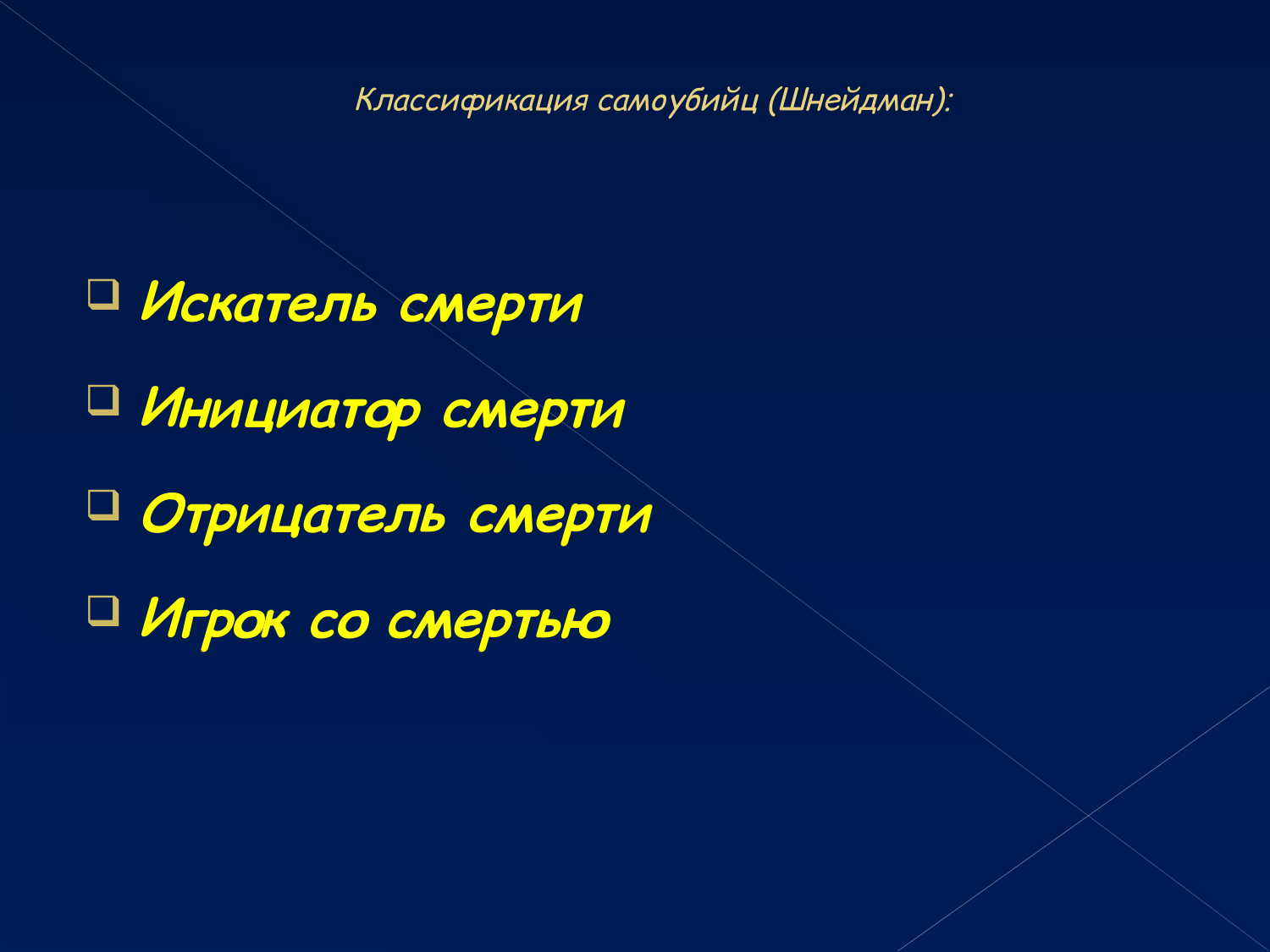

# Классификация самоубийц (Шнейдман):

Искатель смерти
Инициатор смерти
Отрицатель смерти
Игрок со смертью